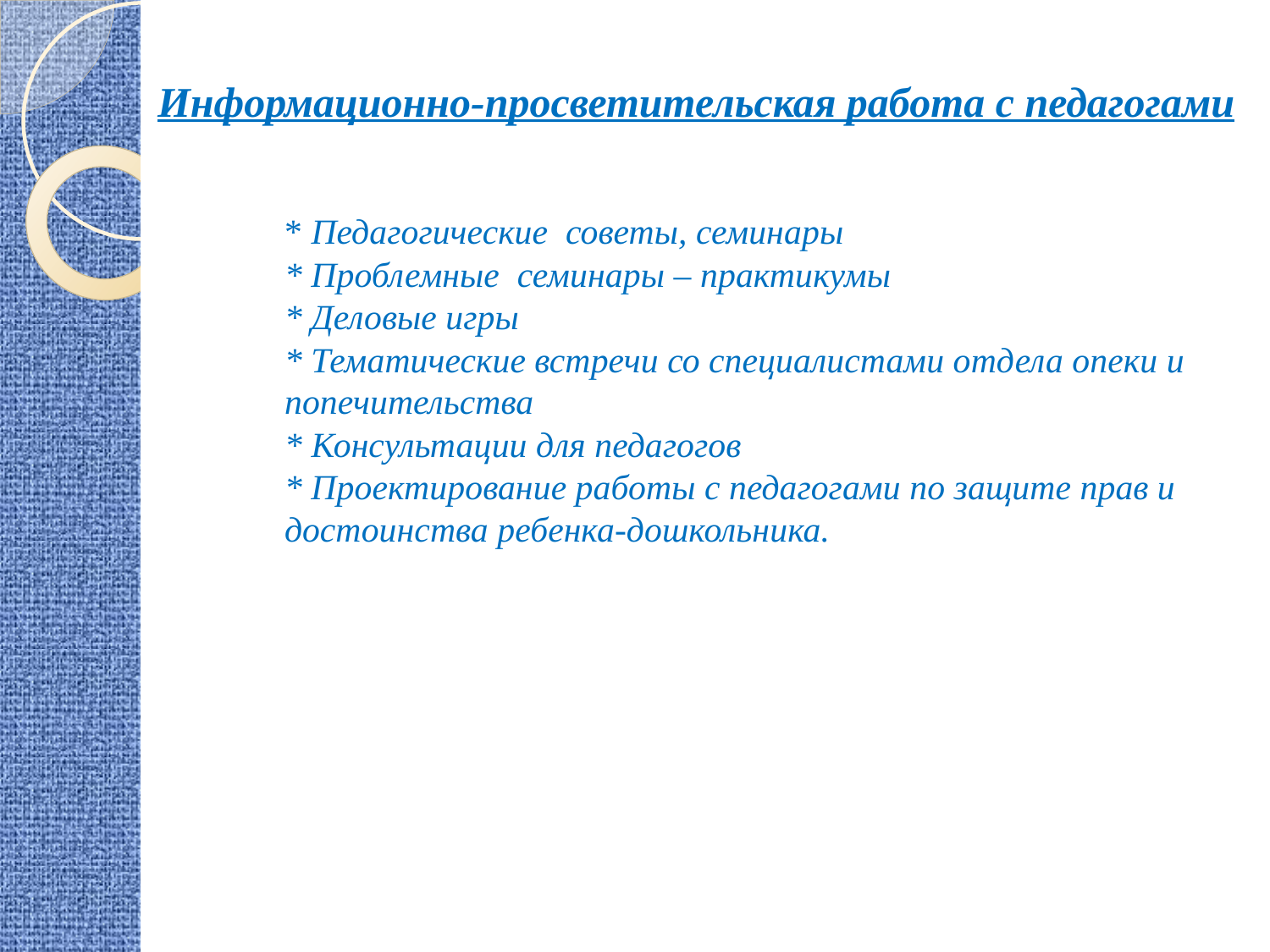

Информационно-просветительская работа с педагогами

	* Педагогические  советы, семинары
	* Проблемные  семинары – практикумы
	* Деловые игры
	* Тематические встречи со специалистами отдела опеки и 	попечительства
	* Консультации для педагогов
	* Проектирование работы с педагогами по защите прав и 	достоинства ребенка-дошкольника.